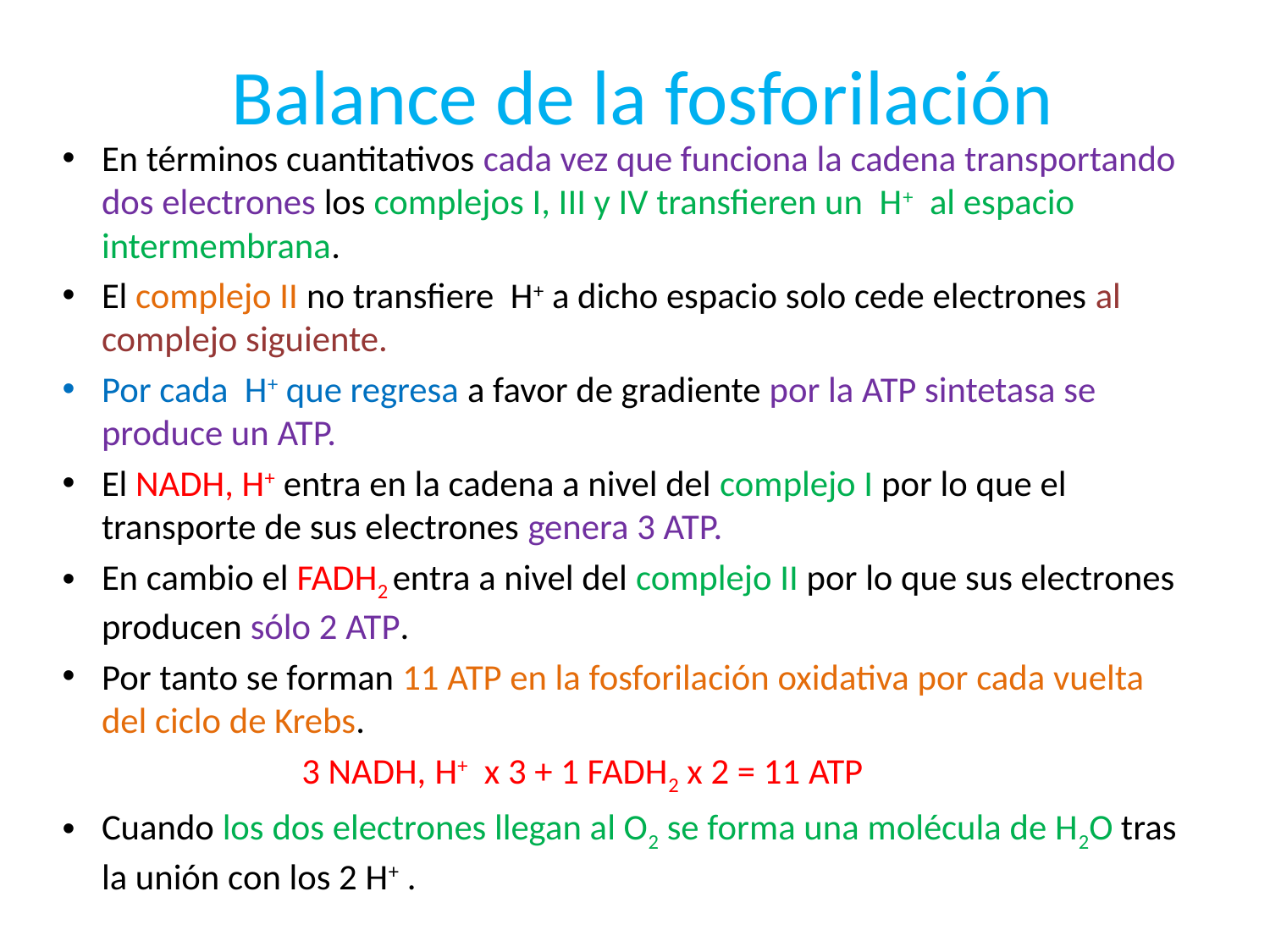

# Balance de la fosforilación
En términos cuantitativos cada vez que funciona la cadena transportando dos electrones los complejos I, III y IV transfieren un  H+  al espacio intermembrana.
El complejo II no transfiere  H+ a dicho espacio solo cede electrones al complejo siguiente.
Por cada  H+ que regresa a favor de gradiente por la ATP sintetasa se produce un ATP.
El NADH, H+ entra en la cadena a nivel del complejo I por lo que el transporte de sus electrones genera 3 ATP.
En cambio el FADH2 entra a nivel del complejo II por lo que sus electrones producen sólo 2 ATP.
Por tanto se forman 11 ATP en la fosforilación oxidativa por cada vuelta del ciclo de Krebs.
                             3 NADH, H+  x 3 + 1 FADH2 x 2 = 11 ATP
Cuando los dos electrones llegan al O2 se forma una molécula de H2O tras la unión con los 2 H+ .